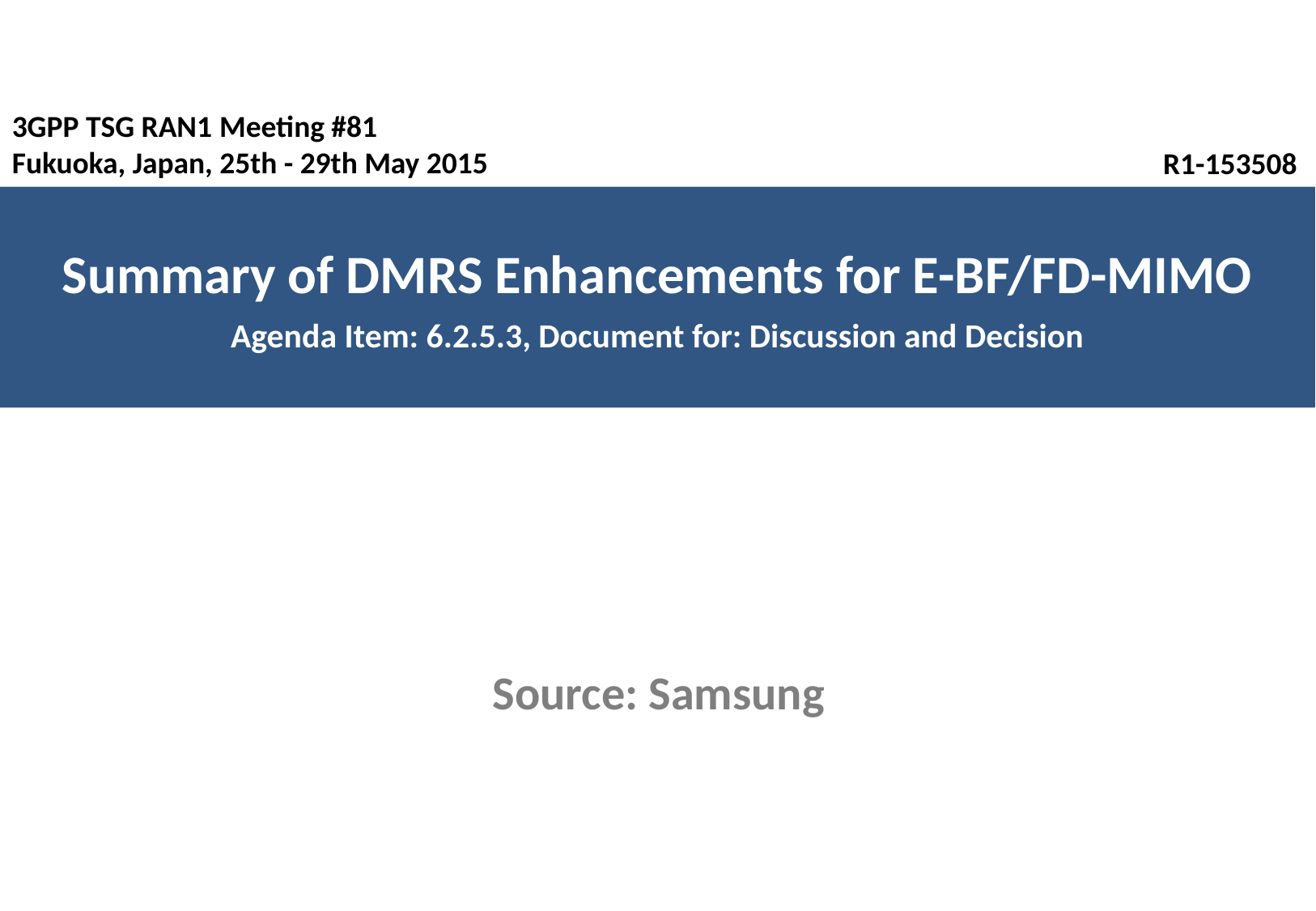

3GPP TSG RAN1 Meeting #81
Fukuoka, Japan, 25th - 29th May 2015
R1-153508
Summary of DMRS Enhancements for E-BF/FD-MIMO
Agenda Item: 6.2.5.3, Document for: Discussion and Decision
Source: Samsung